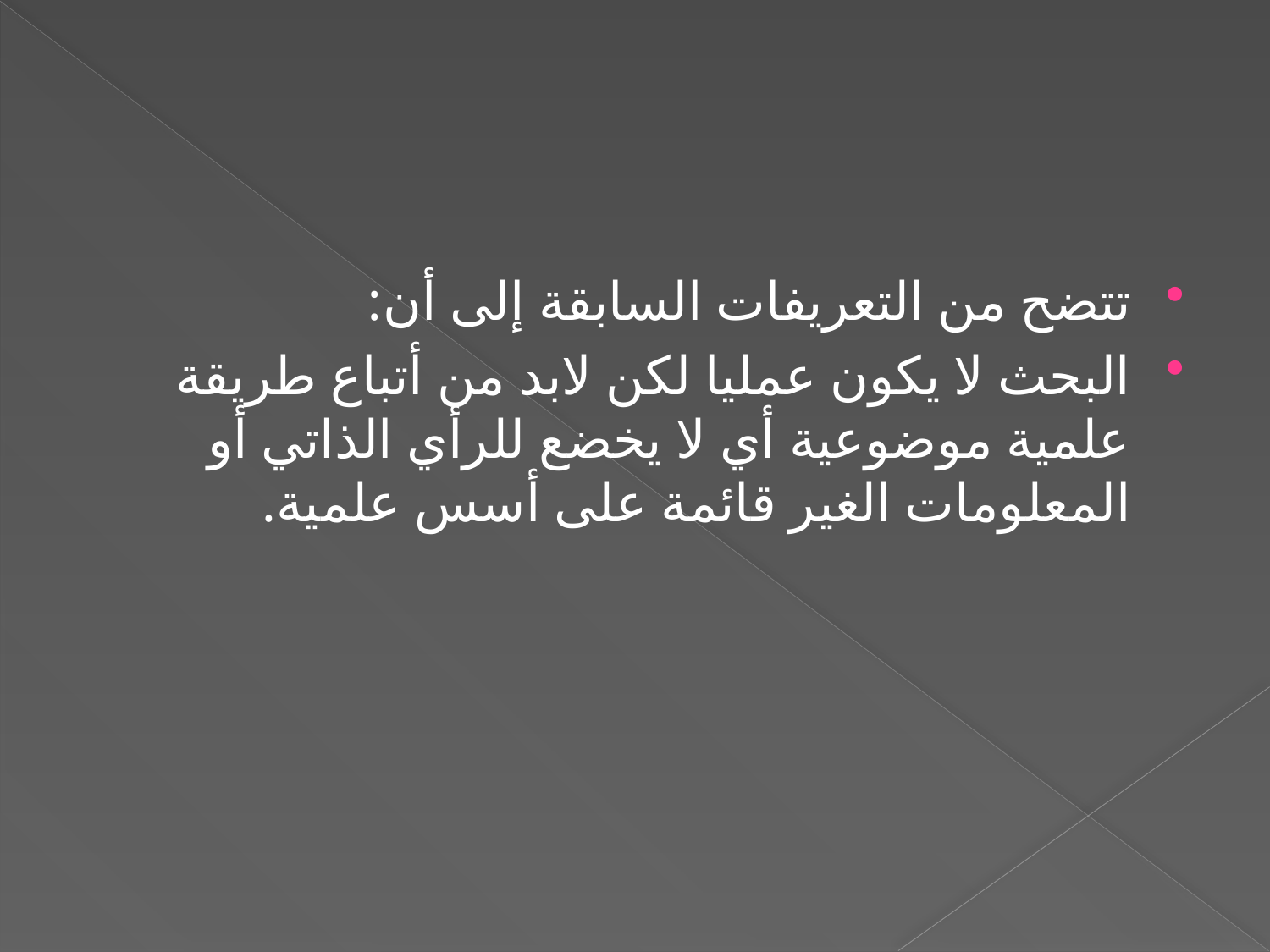

#
تتضح من التعريفات السابقة إلى أن:
البحث لا يكون عمليا لكن لابد من أتباع طريقة علمية موضوعية أي لا يخضع للرأي الذاتي أو المعلومات الغير قائمة على أسس علمية.